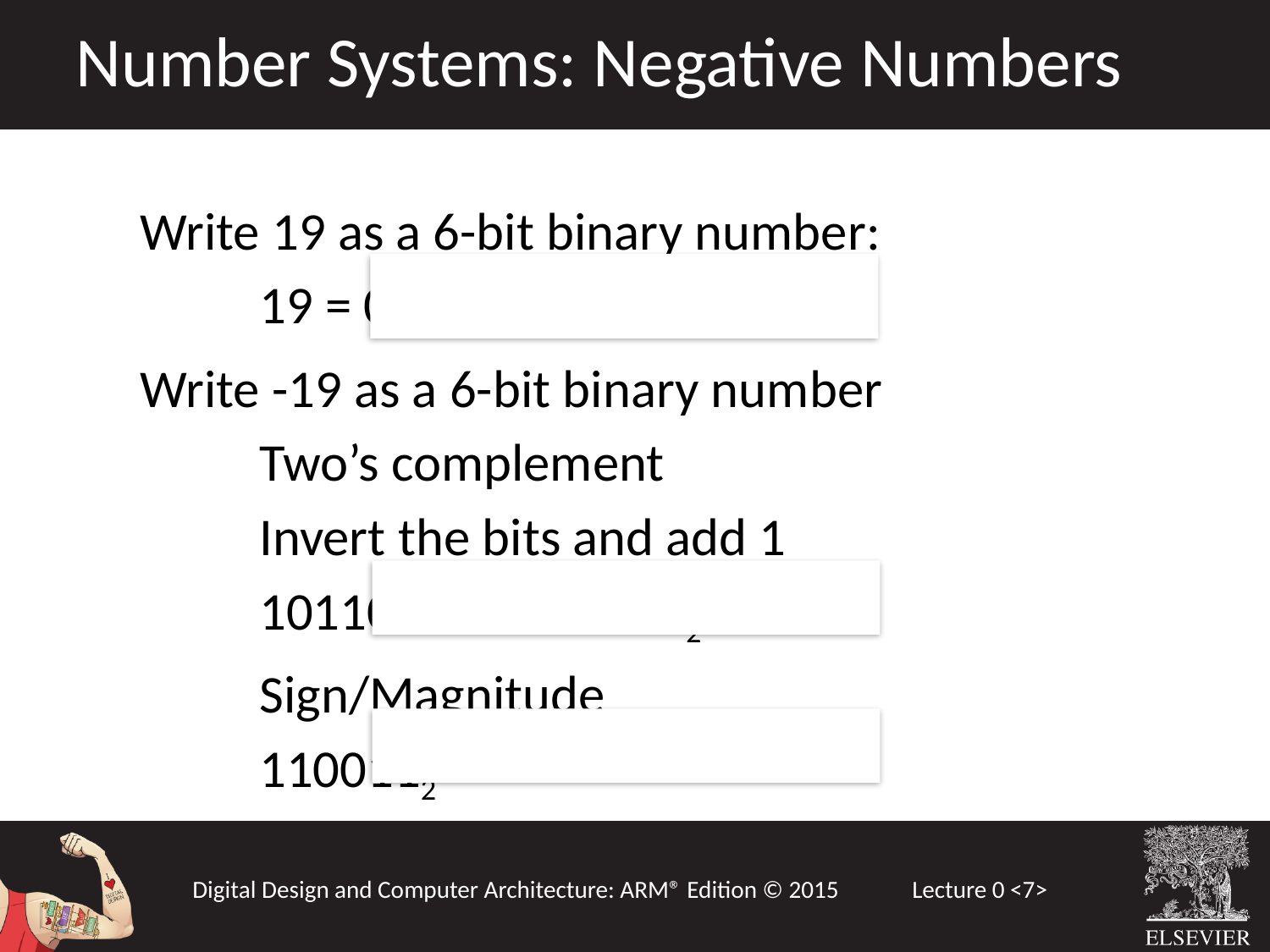

Number Systems: Negative Numbers
Write 19 as a 6-bit binary number:
	19 = 0100112
Write -19 as a 6-bit binary number
	Two’s complement
		Invert the bits and add 1
		101100+1 = 1011012
	Sign/Magnitude
		1100112